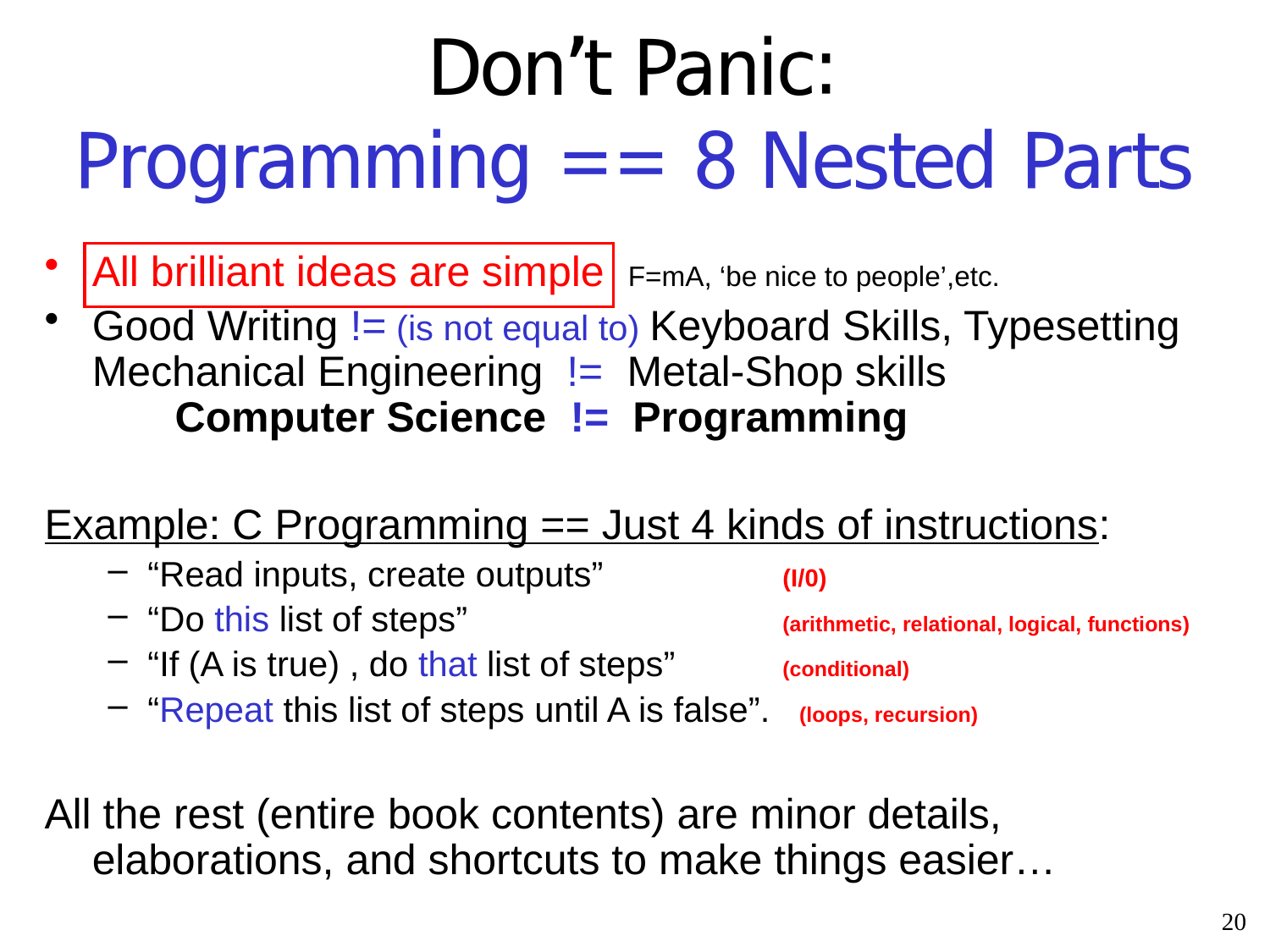

# Don’t Panic: Programming == 8 Nested Parts
All brilliant ideas are simple  F=mA, ‘be nice to people’,etc.
Good Writing != (is not equal to) Keyboard Skills, Typesetting
Mechanical Engineering  !=  Metal-Shop skills
       Computer Science  !=  Programming

Example: C Programming == Just 4 kinds of instructions:
“Read inputs, create outputs”		(I/0)
“Do this list of steps”  		    	(arithmetic, relational, logical, functions)
“If (A is true) , do that list of steps” 	(conditional)
“Repeat this list of steps until A is false”.   (loops, recursion)

All the rest (entire book contents) are minor details, elaborations, and shortcuts to make things easier…

20